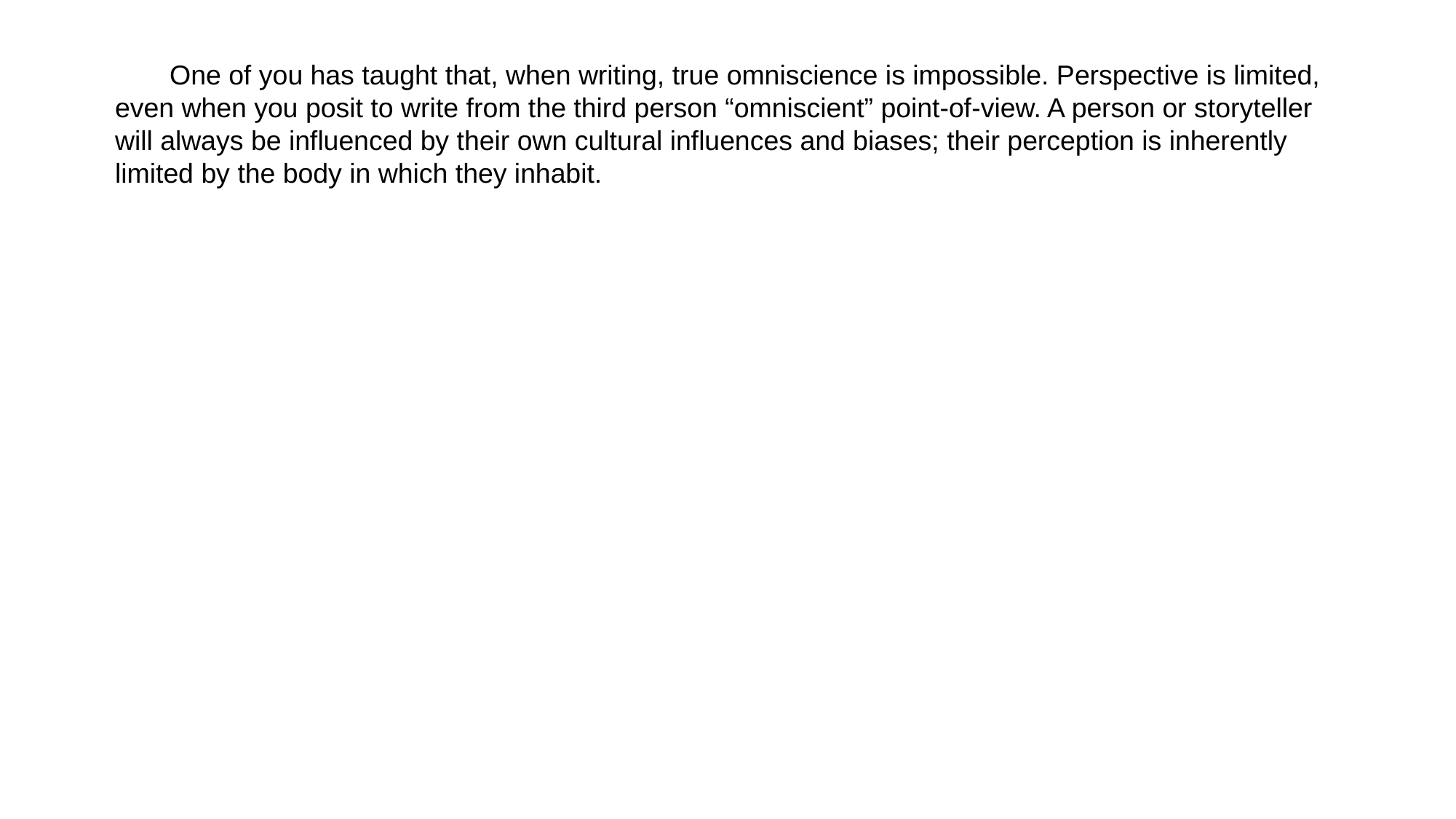

One of you has taught that, when writing, true omniscience is impossible. Perspective is limited, even when you posit to write from the third person “omniscient” point-of-view. A person or storyteller will always be influenced by their own cultural influences and biases; their perception is inherently limited by the body in which they inhabit.